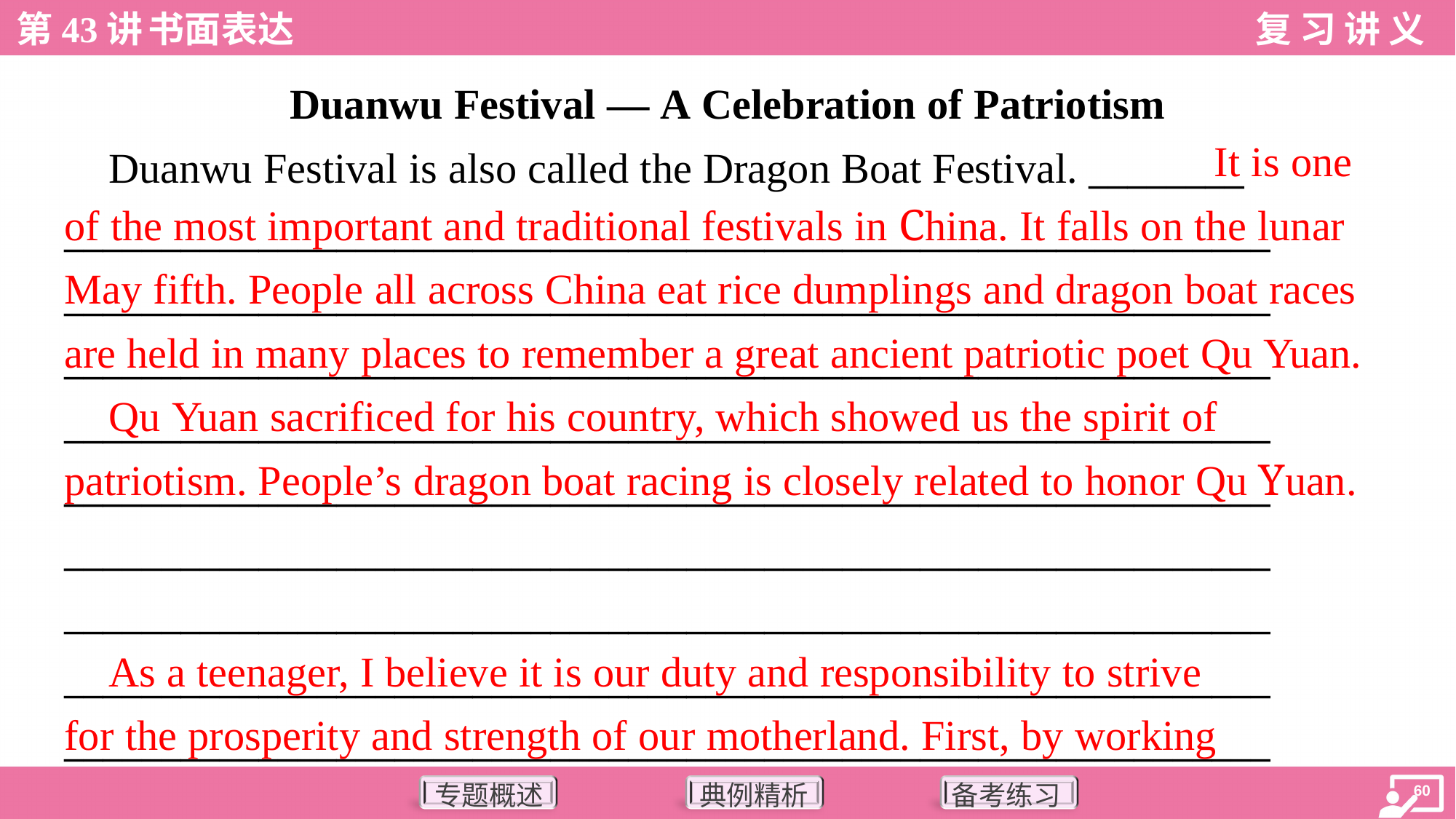

Duanwu Festival — A Celebration of Patriotism
    Duanwu Festival is also called the Dragon Boat Festival. ________
______________________________________________________________
______________________________________________________________
______________________________________________________________
______________________________________________________________
______________________________________________________________
______________________________________________________________
______________________________________________________________
______________________________________________________________
______________________________________________________________
                                                                                                             It is one of the most important and traditional festivals in China. It falls on the lunar May fifth. People all across China eat rice dumplings and dragon boat races are held in many places to remember a great ancient patriotic poet Qu Yuan.
    Qu Yuan sacrificed for his country, which showed us the spirit of
patriotism. People’s dragon boat racing is closely related to honor Qu Yuan.
    As a teenager, I believe it is our duty and responsibility to strive
for the prosperity and strength of our motherland. First, by working